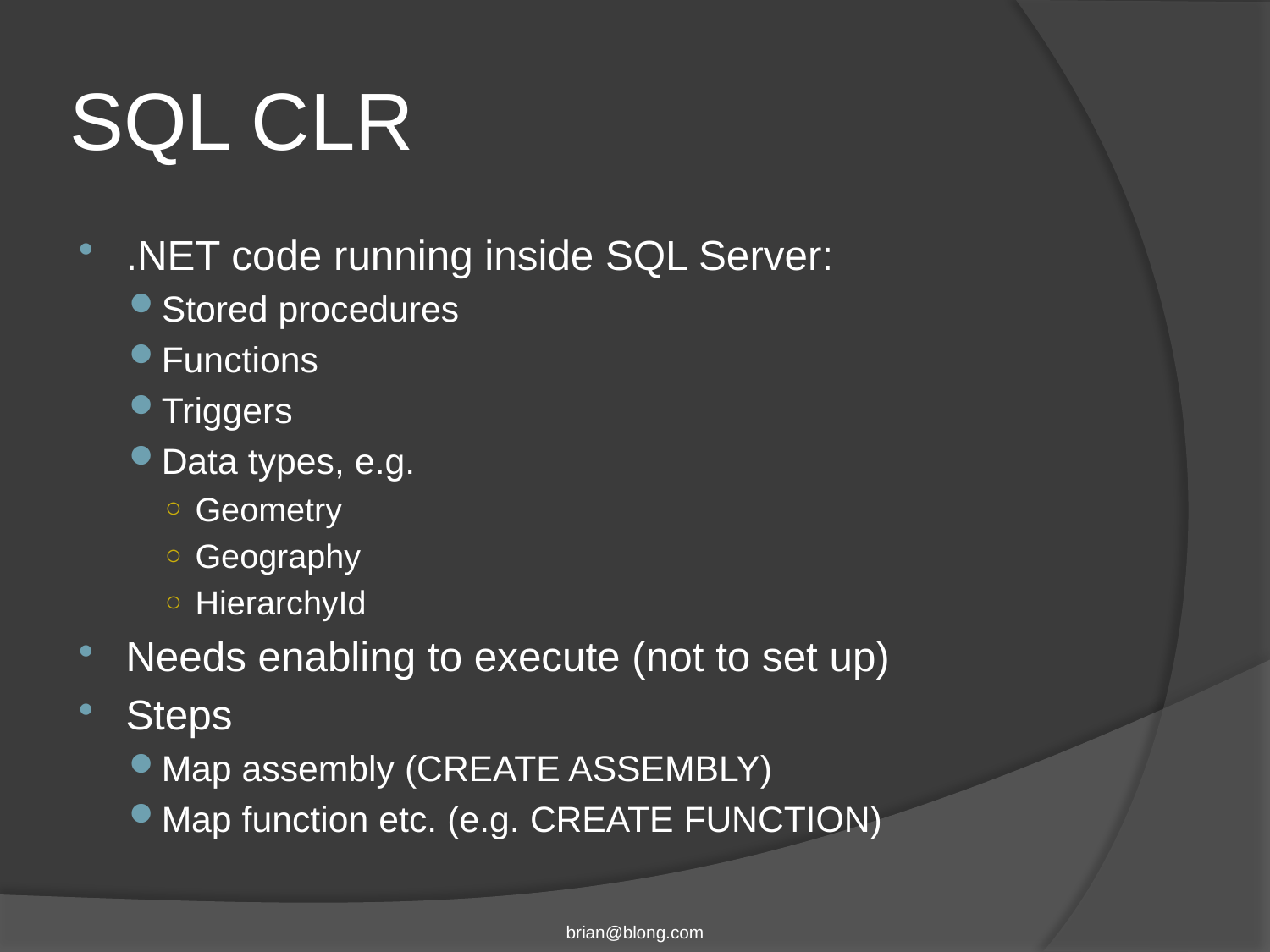

# SQL CLR
.NET code running inside SQL Server:
Stored procedures
Functions
Triggers
Data types, e.g.
Geometry
Geography
HierarchyId
Needs enabling to execute (not to set up)
Steps
Map assembly (CREATE ASSEMBLY)
Map function etc. (e.g. CREATE FUNCTION)
brian@blong.com